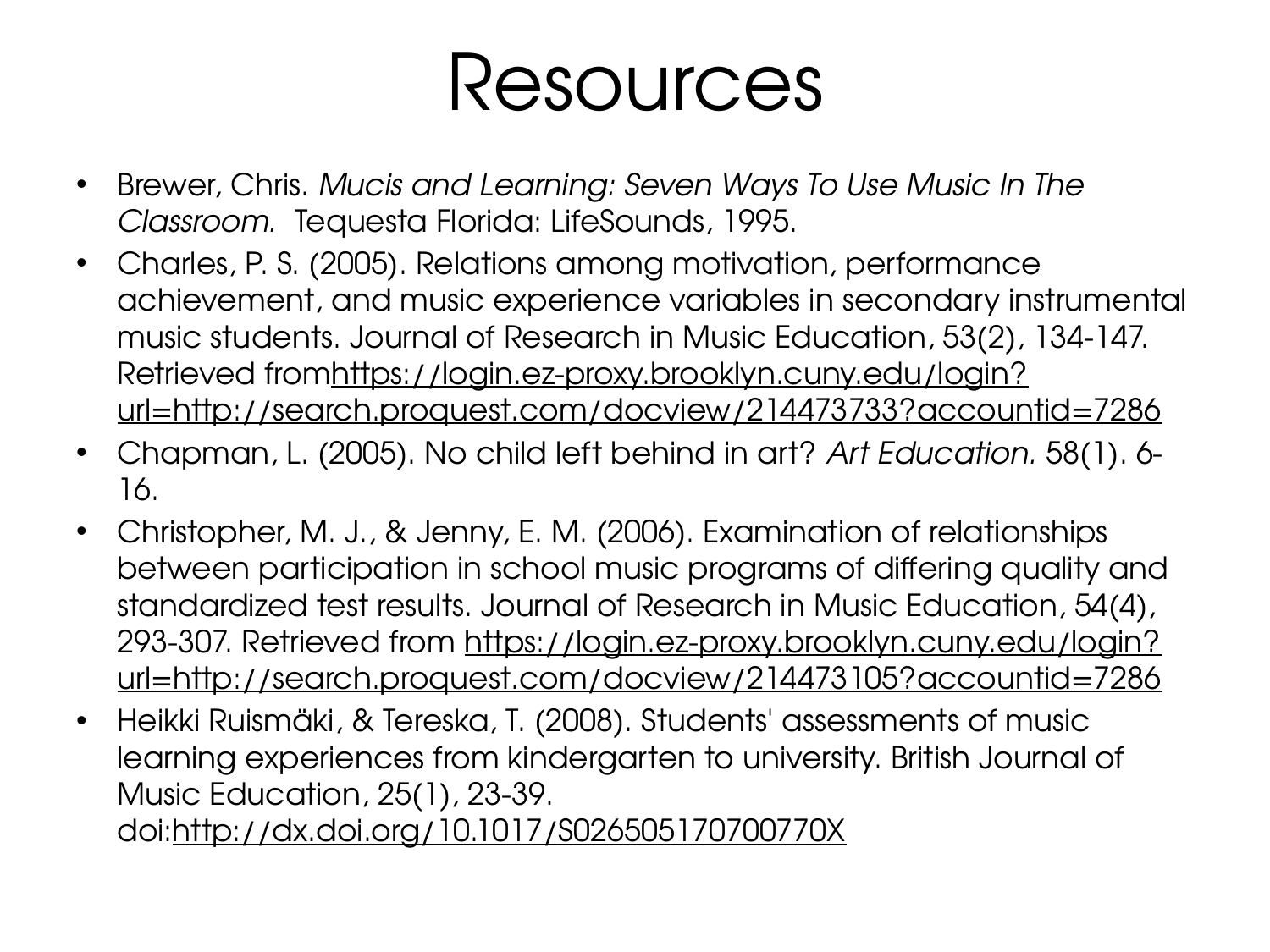

# Resources
Brewer, Chris. Mucis and Learning: Seven Ways To Use Music In The Classroom.  Tequesta Florida: LifeSounds, 1995.
Charles, P. S. (2005). Relations among motivation, performance achievement, and music experience variables in secondary instrumental music students. Journal of Research in Music Education, 53(2), 134-147. Retrieved fromhttps://login.ez-proxy.brooklyn.cuny.edu/login?url=http://search.proquest.com/docview/214473733?accountid=7286
Chapman, L. (2005). No child left behind in art? Art Education. 58(1). 6-16.
Christopher, M. J., & Jenny, E. M. (2006). Examination of relationships between participation in school music programs of differing quality and standardized test results. Journal of Research in Music Education, 54(4), 293-307. Retrieved from https://login.ez-proxy.brooklyn.cuny.edu/login?url=http://search.proquest.com/docview/214473105?accountid=7286
Heikki Ruismäki, & Tereska, T. (2008). Students' assessments of music learning experiences from kindergarten to university. British Journal of Music Education, 25(1), 23-39. doi:http://dx.doi.org/10.1017/S026505170700770X